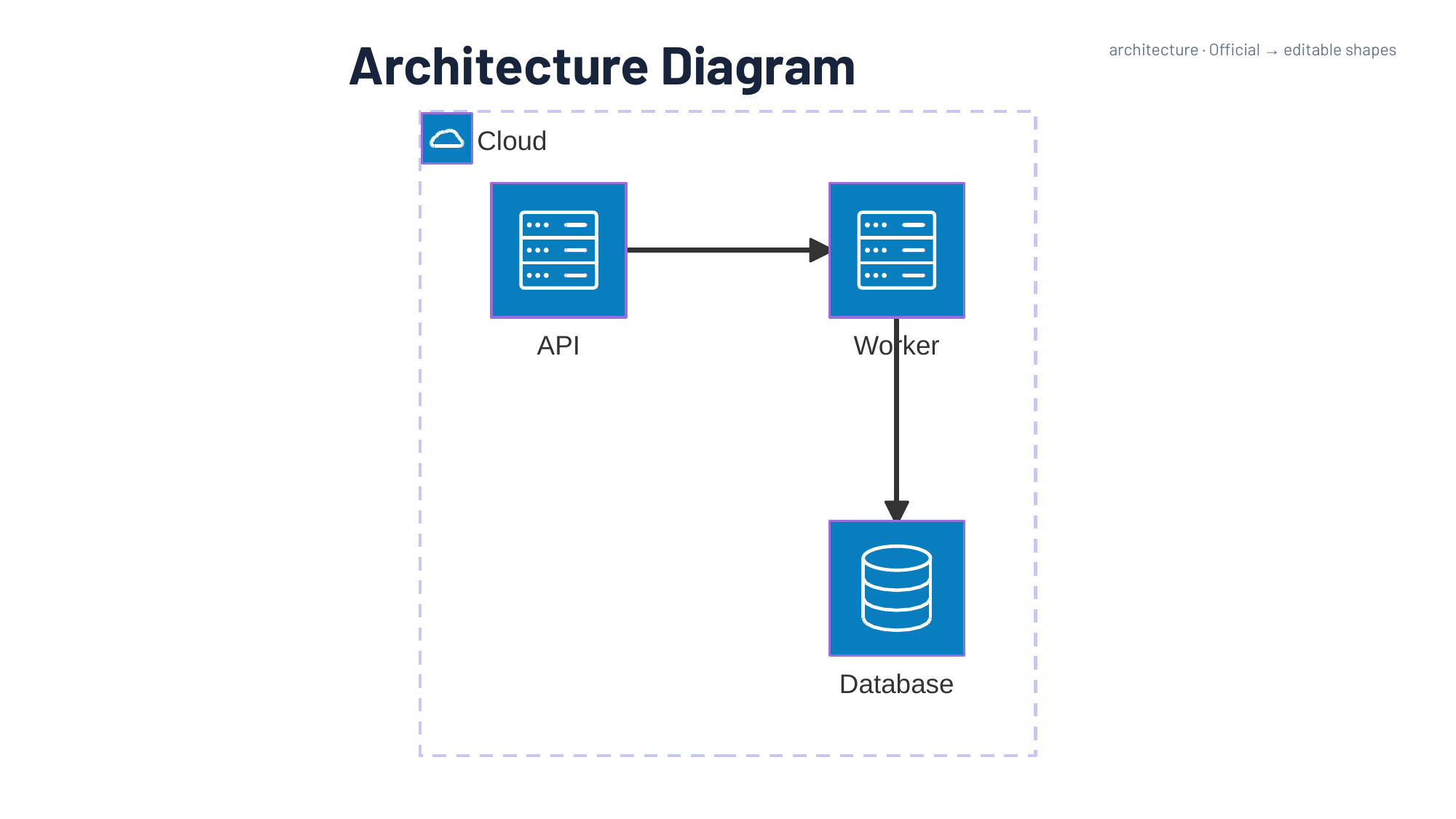

Architecture Diagram
architecture · Official → editable shapes

Cloud

API
Worker

Database